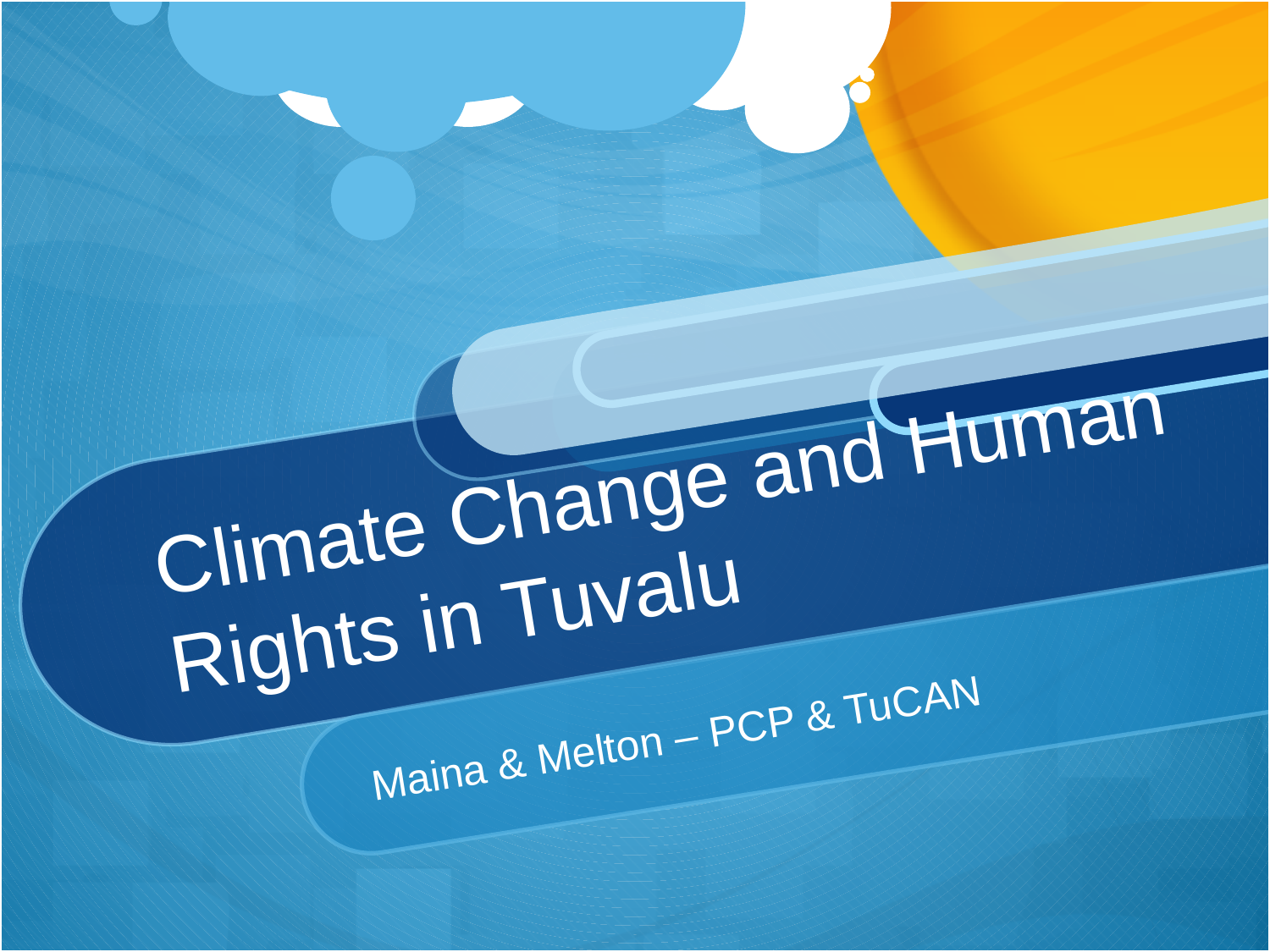

# Climate Change and Human Rights in Tuvalu
Maina & Melton – PCP & TuCAN